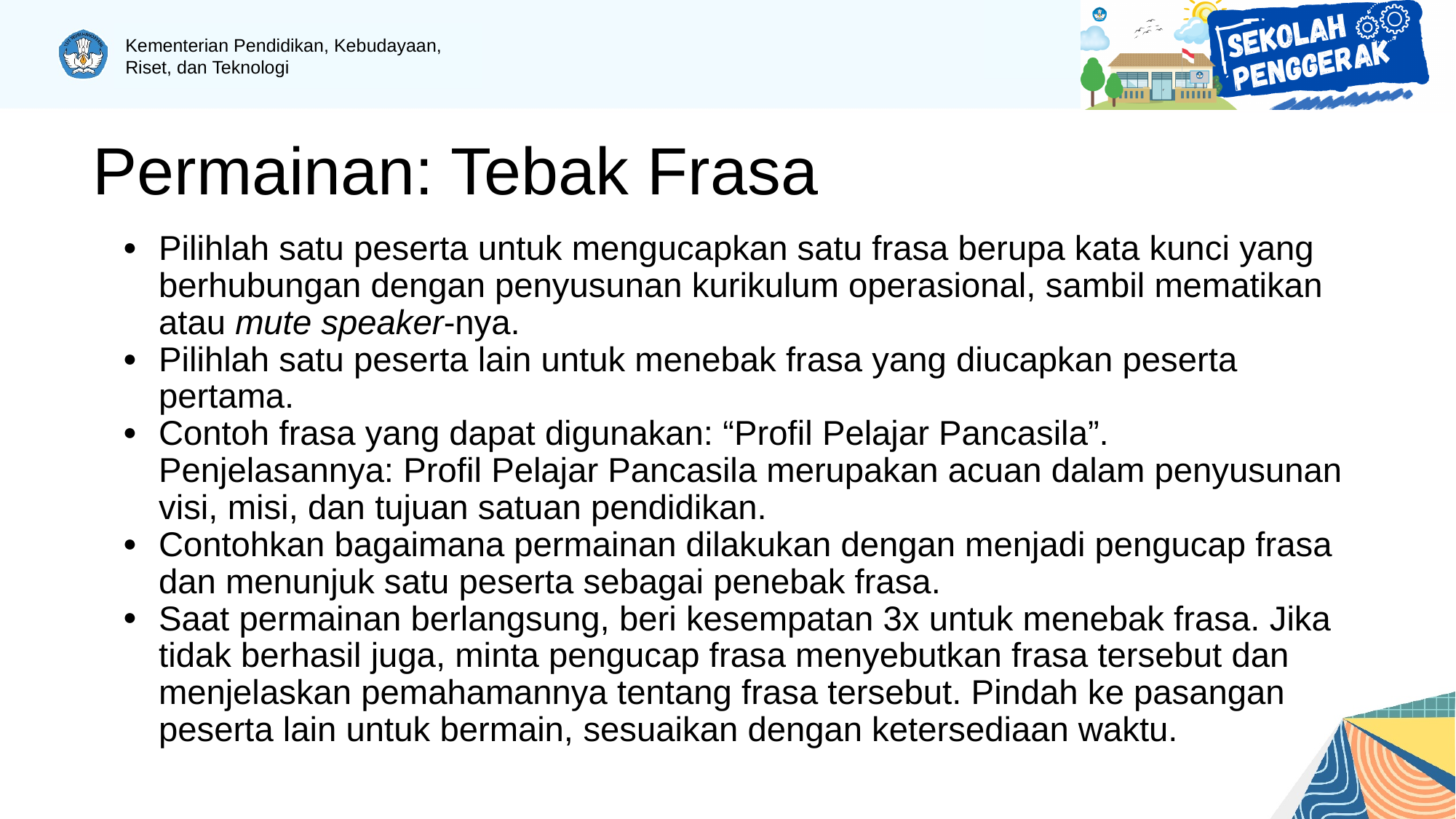

# Permainan: Tebak Frasa
Pilihlah satu peserta untuk mengucapkan satu frasa berupa kata kunci yang berhubungan dengan penyusunan kurikulum operasional, sambil mematikan atau mute speaker-nya.
Pilihlah satu peserta lain untuk menebak frasa yang diucapkan peserta pertama.
Contoh frasa yang dapat digunakan: “Profil Pelajar Pancasila”. Penjelasannya: Profil Pelajar Pancasila merupakan acuan dalam penyusunan visi, misi, dan tujuan satuan pendidikan.
Contohkan bagaimana permainan dilakukan dengan menjadi pengucap frasa dan menunjuk satu peserta sebagai penebak frasa.
Saat permainan berlangsung, beri kesempatan 3x untuk menebak frasa. Jika tidak berhasil juga, minta pengucap frasa menyebutkan frasa tersebut dan menjelaskan pemahamannya tentang frasa tersebut. Pindah ke pasangan peserta lain untuk bermain, sesuaikan dengan ketersediaan waktu.